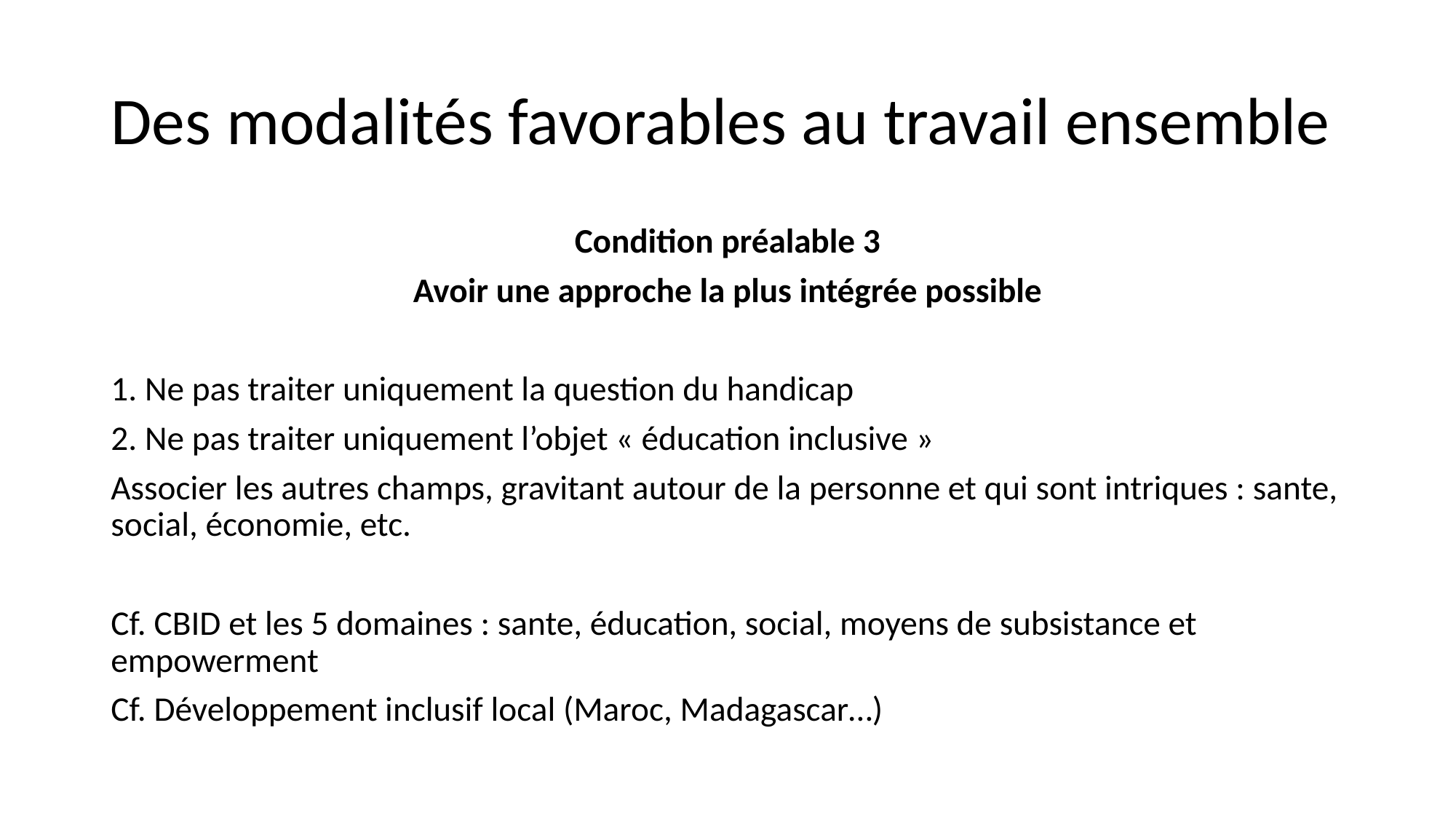

# Des modalités favorables au travail ensemble
Condition préalable 3
Avoir une approche la plus intégrée possible

1. Ne pas traiter uniquement la question du handicap
2. Ne pas traiter uniquement l’objet « éducation inclusive »
Associer les autres champs, gravitant autour de la personne et qui sont intriques : sante, social, économie, etc.

Cf. CBID et les 5 domaines : sante, éducation, social, moyens de subsistance et empowerment
Cf. Développement inclusif local (Maroc, Madagascar…)